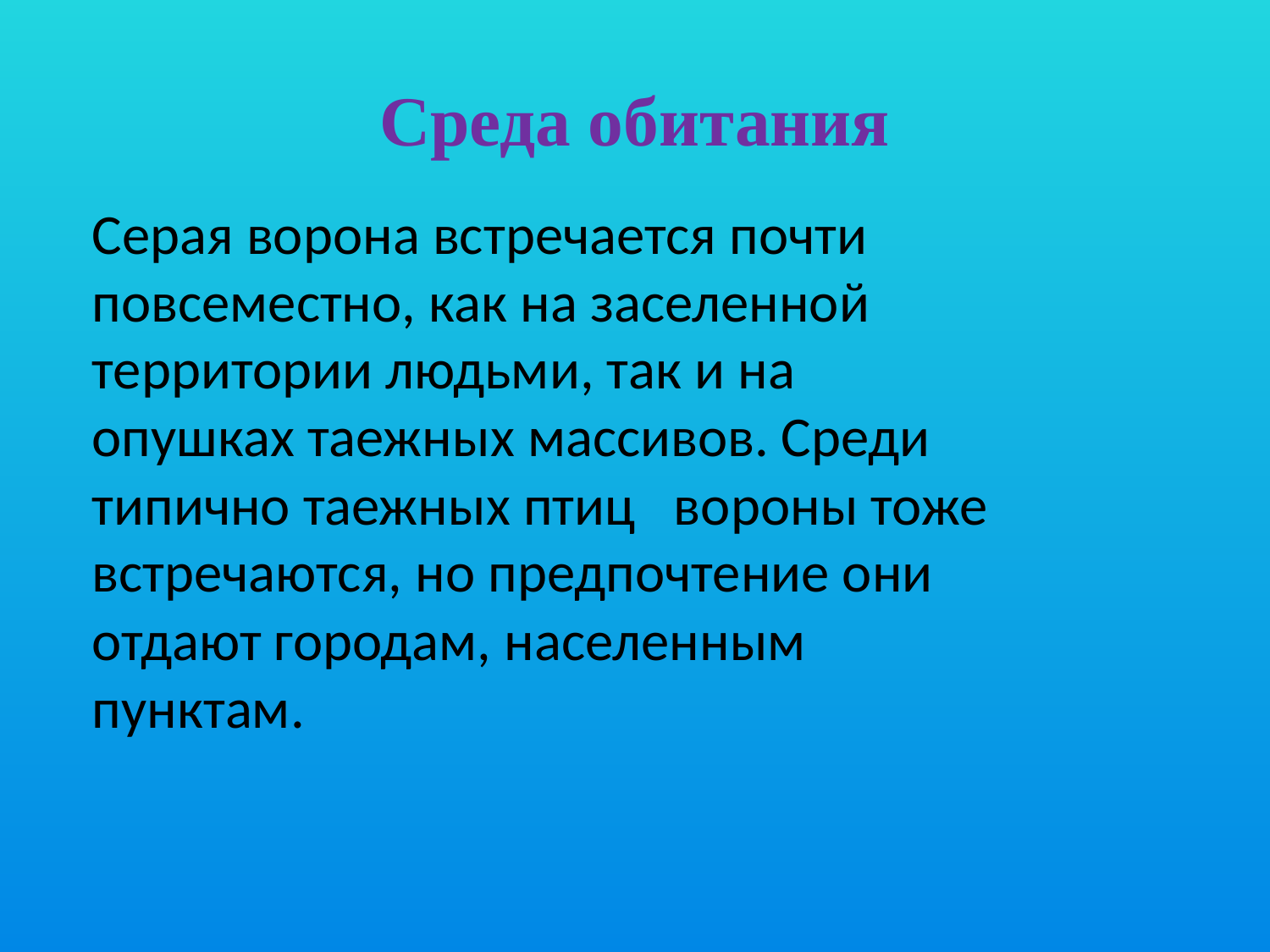

# Среда обитания
Серая ворона встречается почти повсеместно, как на заселенной территории людьми, так и на опушках таежных массивов. Среди типично таежных птиц   вороны тоже встречаются, но предпочтение они  отдают городам, населенным пунктам.